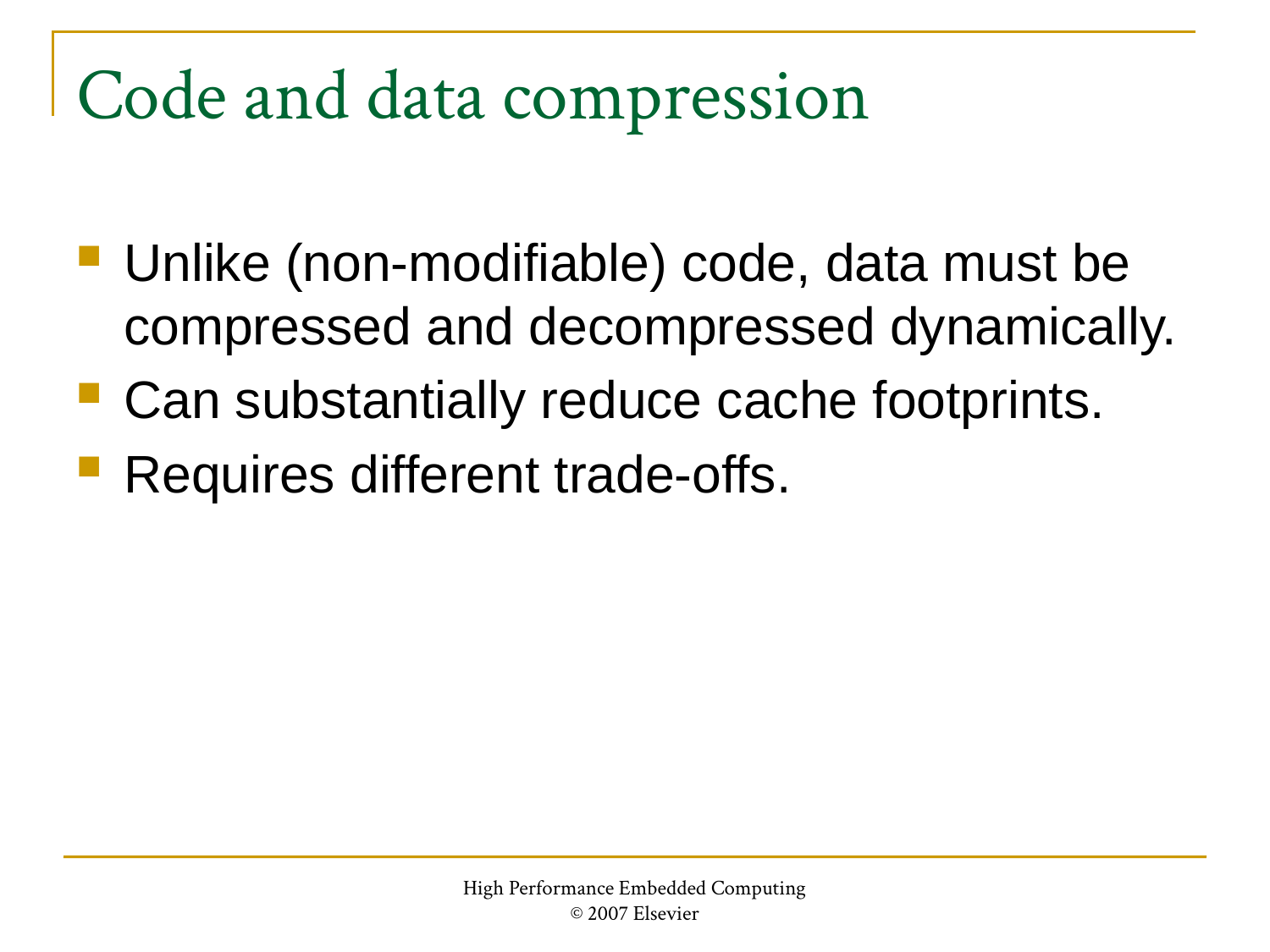

# Code and data compression
Unlike (non-modifiable) code, data must be compressed and decompressed dynamically.
Can substantially reduce cache footprints.
Requires different trade-offs.
High Performance Embedded Computing
© 2007 Elsevier